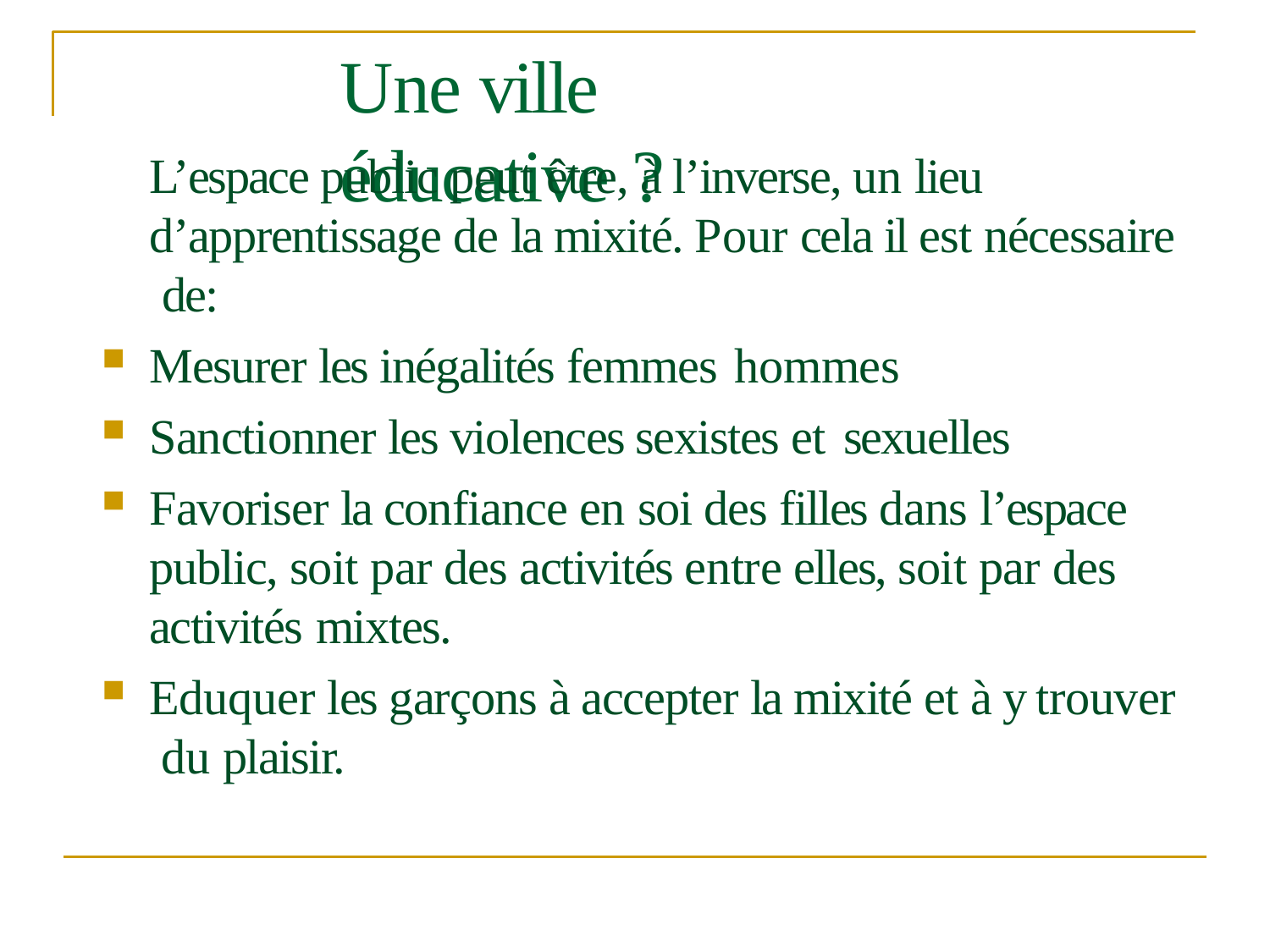

# Une ville éducative ?
L’espace public peut être, à l’inverse, un lieu  d’apprentissage de la mixité. Pour cela il est nécessaire  de:
Mesurer les inégalités femmes hommes
Sanctionner les violences sexistes et sexuelles
Favoriser la confiance en soi des filles dans l’espace  public, soit par des activités entre elles, soit par des  activités mixtes.
Eduquer les garçons à accepter la mixité et à y trouver  du plaisir.